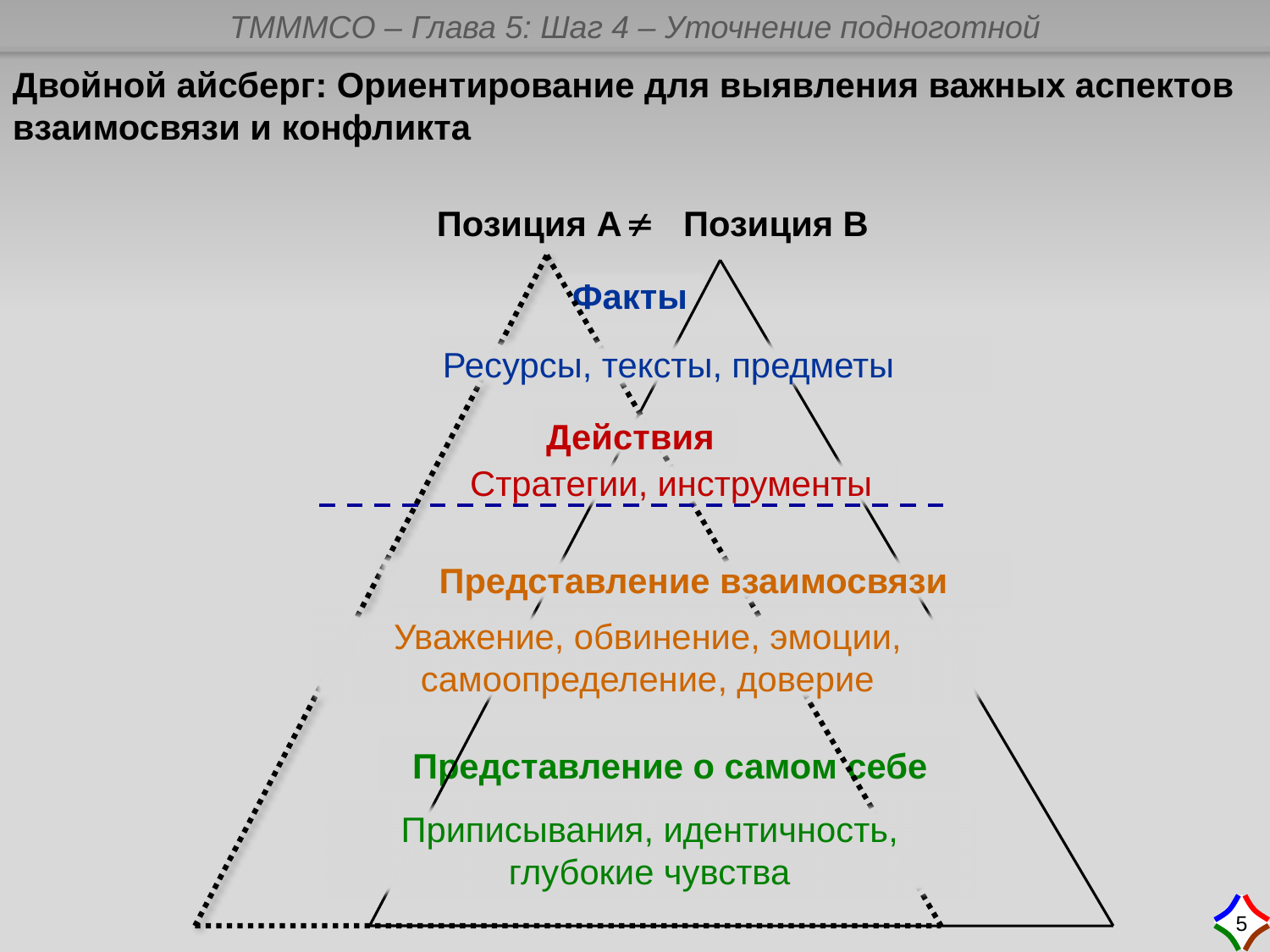

Двойной айсберг: Ориентирование для выявления важных аспектов взаимосвязи и конфликта
≠
Позиция A
Позиция B

Факты
Ресурсы, тексты, предметы
Действия
Стратегии, инструменты
Представление взаимосвязи
Уважение, обвинение, эмоции, самоопределение, доверие
Представление о самом себе
Приписывания, идентичность, глубокие чувства